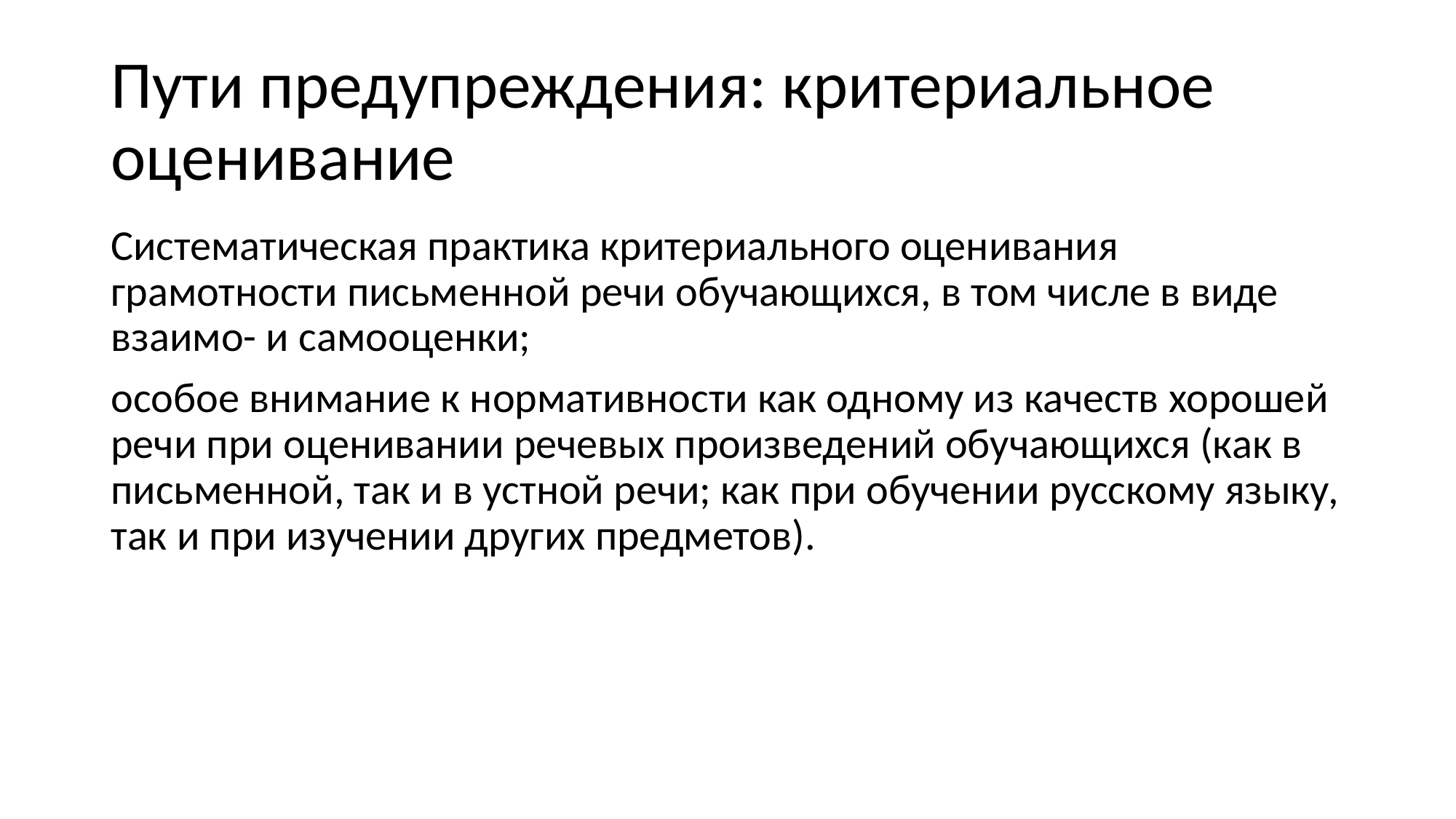

# Пути предупреждения: критериальное оценивание
Систематическая практика критериального оценивания грамотности письменной речи обучающихся, в том числе в виде взаимо- и самооценки;
особое внимание к нормативности как одному из качеств хорошей речи при оценивании речевых произведений обучающихся (как в письменной, так и в устной речи; как при обучении русскому языку, так и при изучении других предметов).